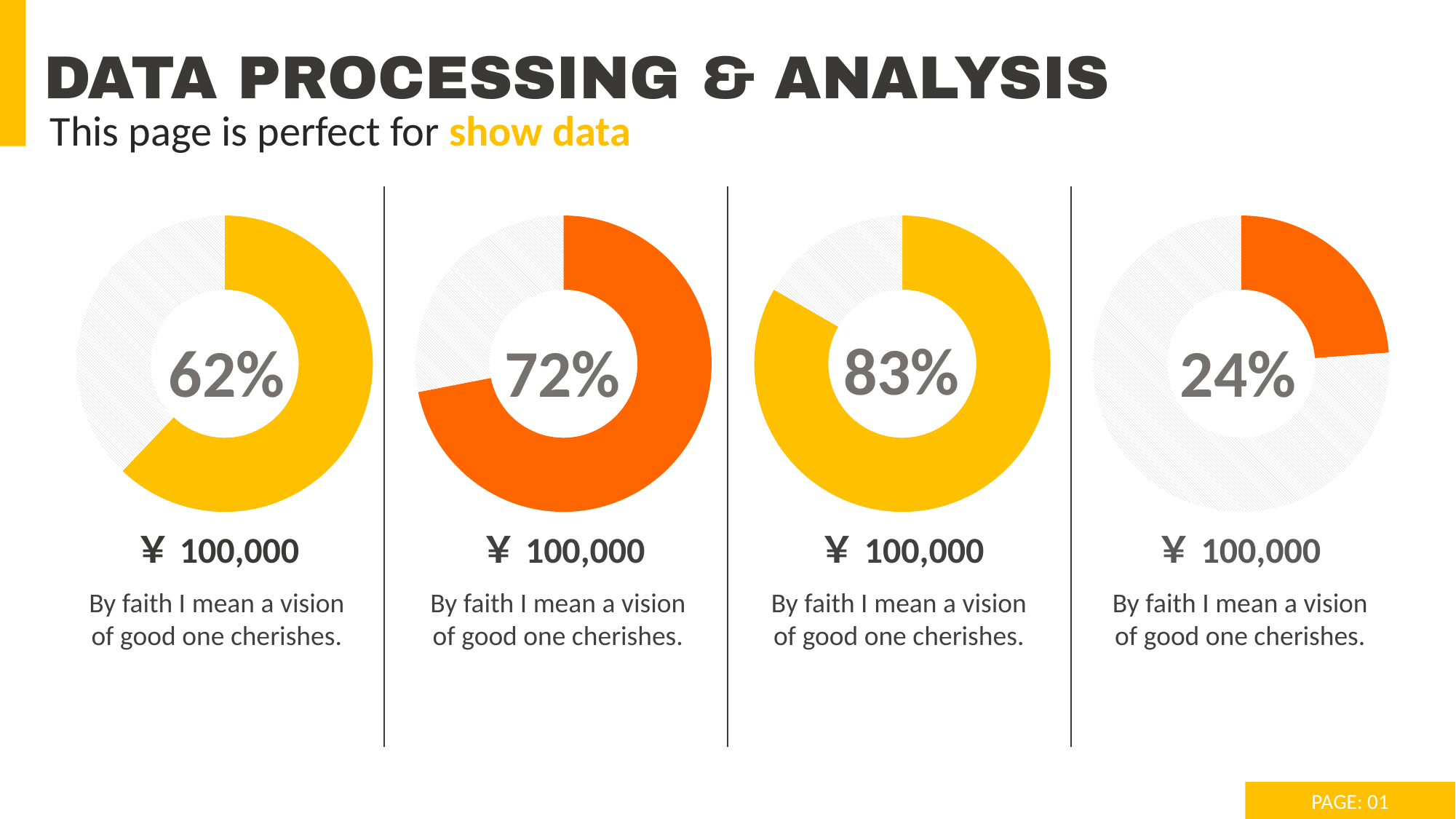

DATA PROCESSING & ANALYSIS
This page is perfect for show data

### Chart

| Category |  |
|---|---|

### Chart

| Category |  |
|---|---|

### Chart

| Category |  |
|---|---|

### Chart

| Category |  |
|---|---|
83%
62%
72%
24%
￥100,000
￥100,000
￥100,000
￥100,000
By faith I mean a vision of good one cherishes.
By faith I mean a vision of good one cherishes.
By faith I mean a vision of good one cherishes.
By faith I mean a vision of good one cherishes.
PAGE: 01